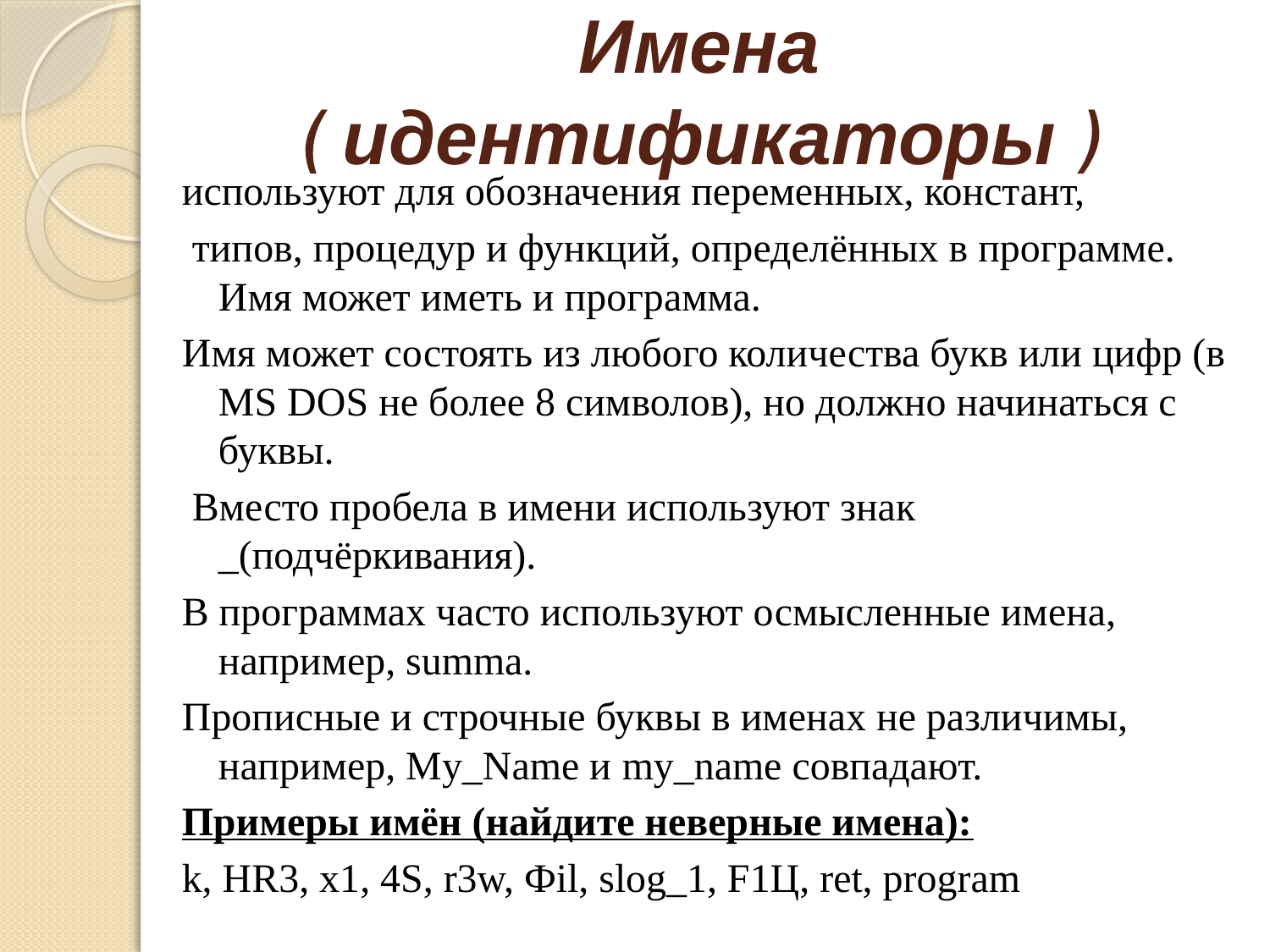

# Имена ( идентификаторы )
используют для обозначения переменных, констант,
 типов, процедур и функций, определённых в программе. Имя может иметь и программа.
Имя может состоять из любого количества букв или цифр (в MS DOS не более 8 символов), но должно начинаться с буквы.
 Вместо пробела в имени используют знак _(подчёркивания).
В программах часто используют осмысленные имена, например, summa.
Прописные и строчные буквы в именах не различимы, например, My_Name и my_name совпадают.
Примеры имён (найдите неверные имена):
k, HR3, x1, 4S, r3w, Фil, slog_1, F1Ц, ret, program